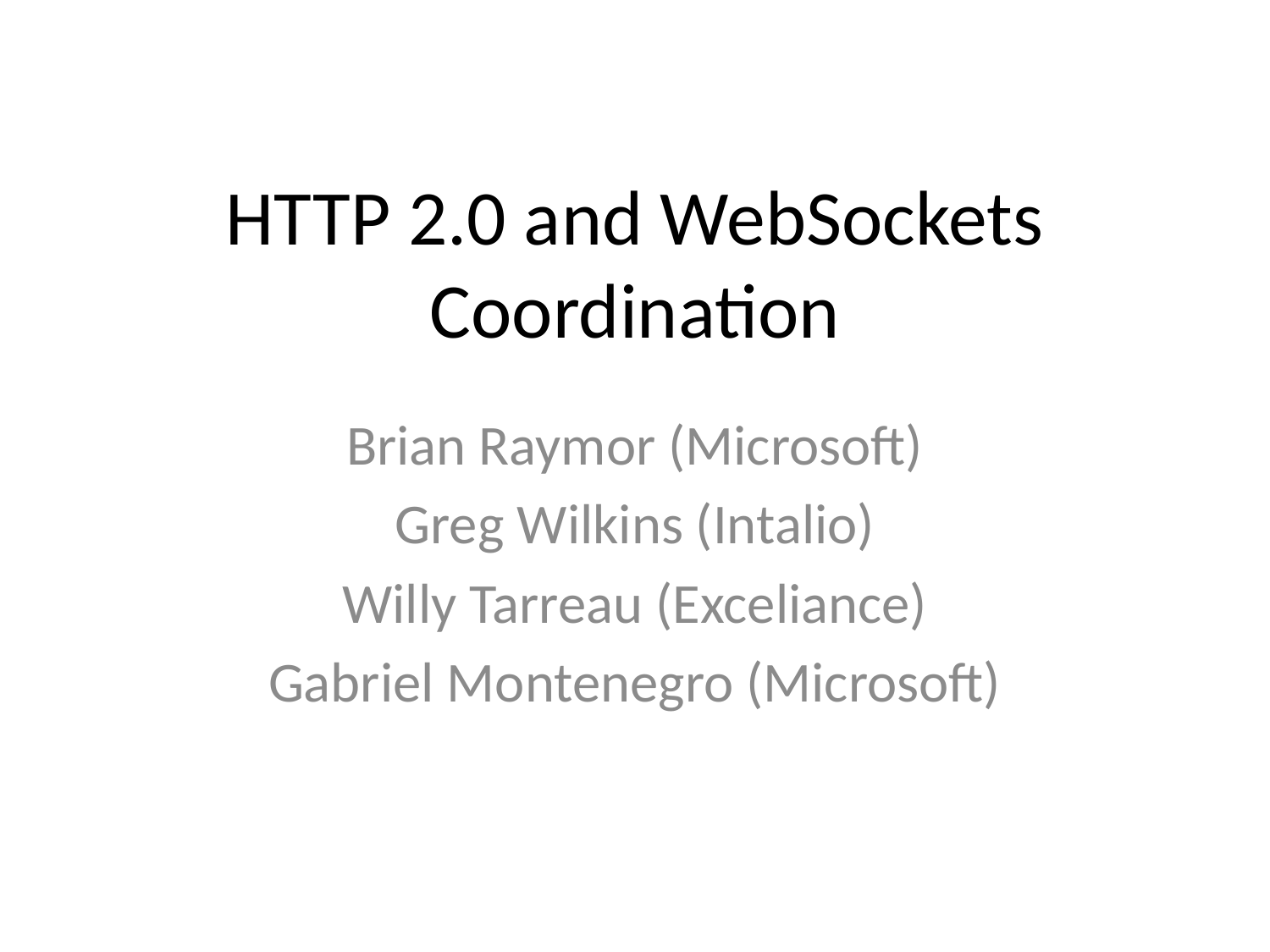

# HTTP 2.0 and WebSockets Coordination
Brian Raymor (Microsoft)
Greg Wilkins (Intalio)
Willy Tarreau (Exceliance)
Gabriel Montenegro (Microsoft)